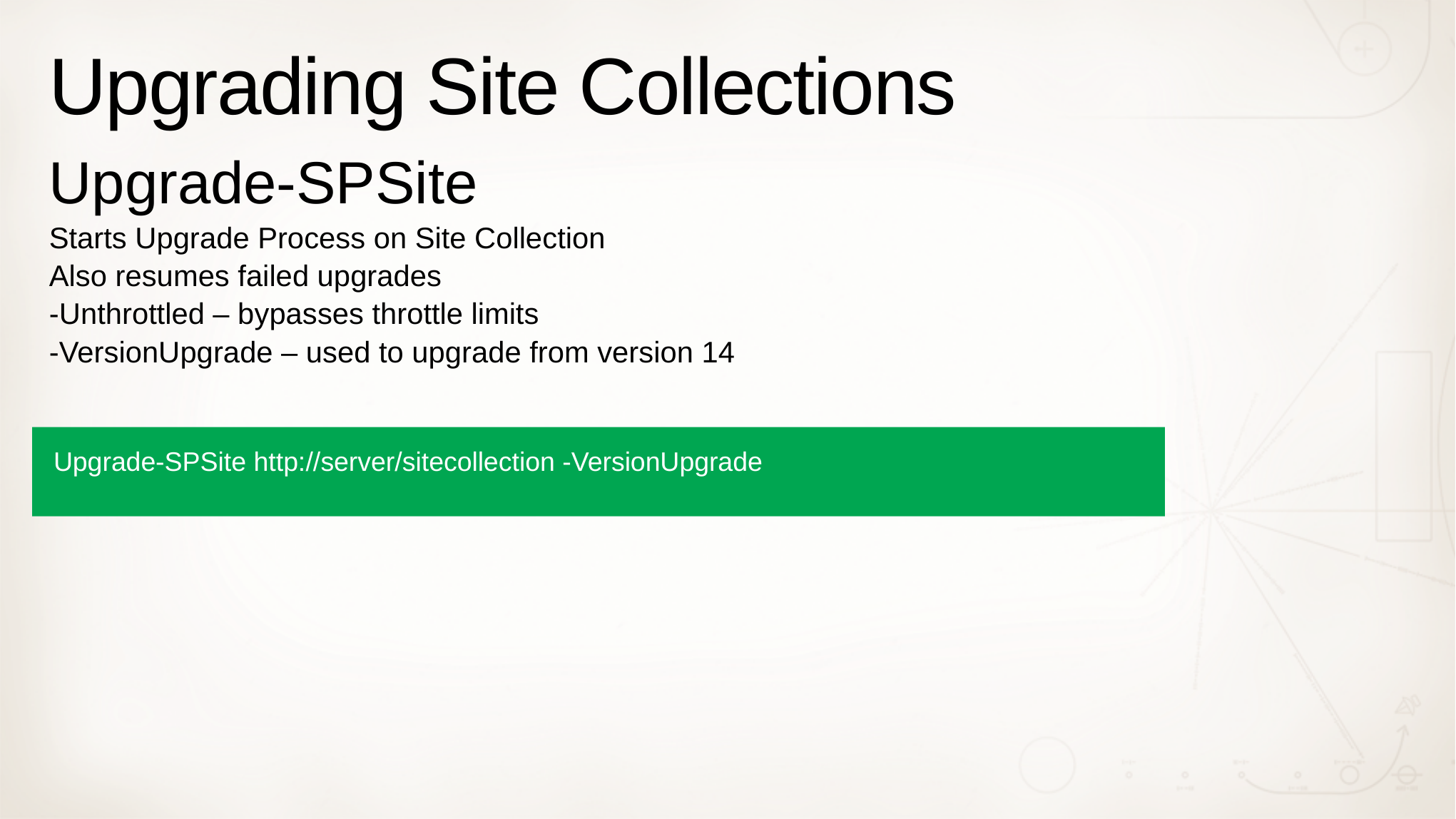

# Upgrading Site Collections
Upgrade-SPSite
Starts Upgrade Process on Site Collection
Also resumes failed upgrades
-Unthrottled – bypasses throttle limits
-VersionUpgrade – used to upgrade from version 14

Upgrade-SPSite http://server/sitecollection -VersionUpgrade